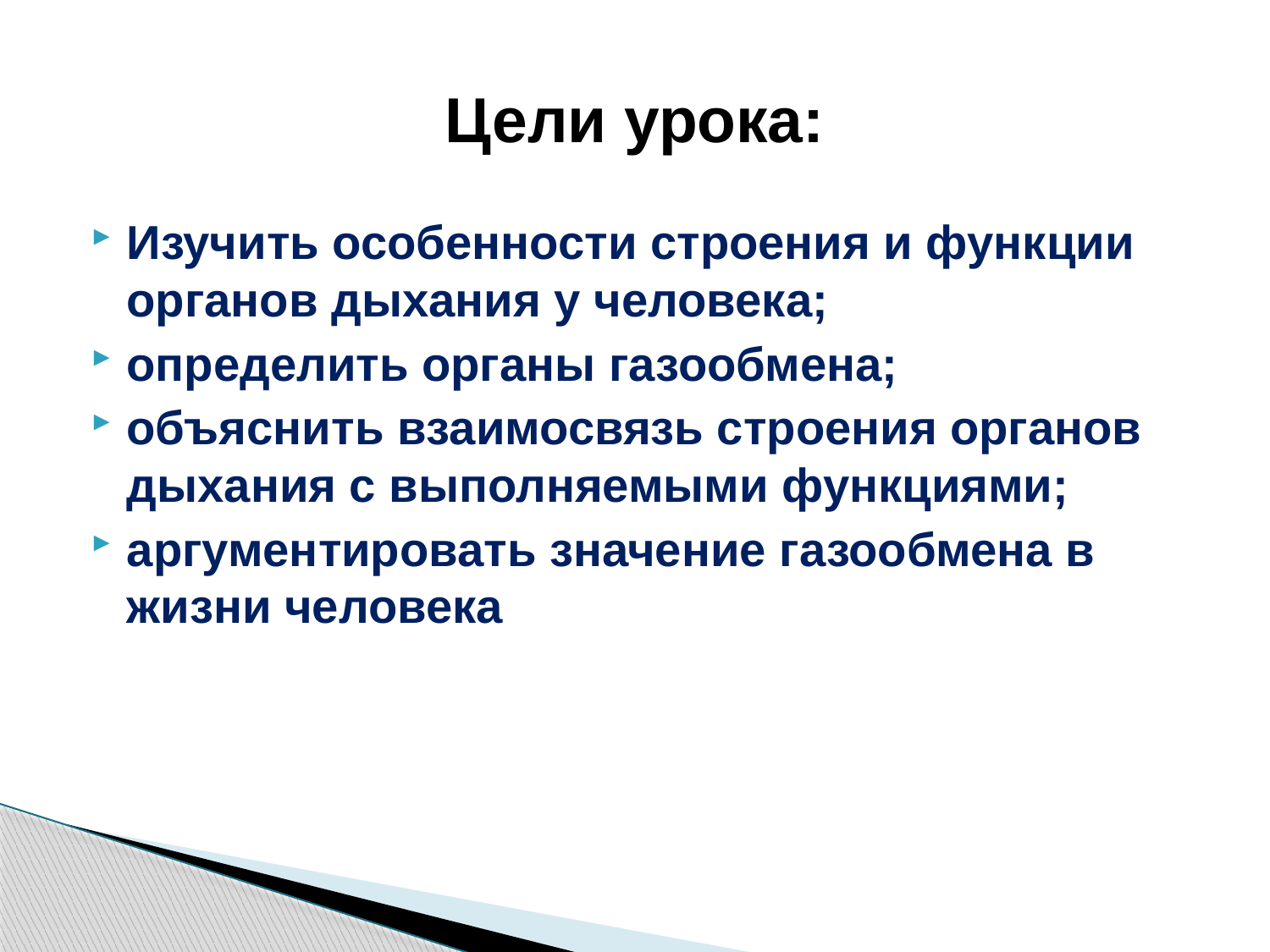

# Цели урока:
Изучить особенности строения и функции органов дыхания у человека;
определить органы газообмена;
объяснить взаимосвязь строения органов дыхания с выполняемыми функциями;
аргументировать значение газообмена в жизни человека